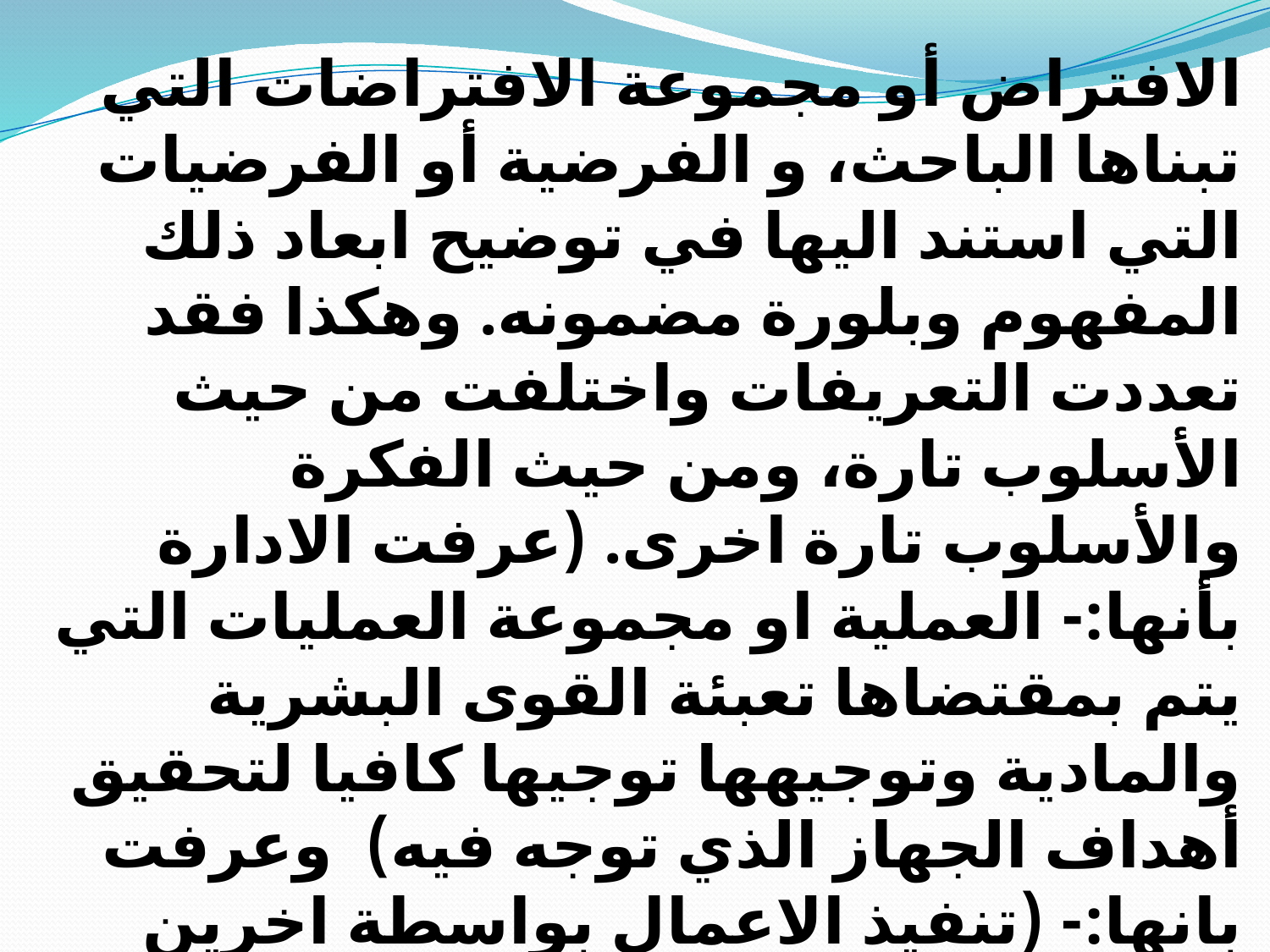

الافتراض أو مجموعة الافتراضات التي تبناها الباحث، و الفرضية أو الفرضيات التي استند اليها في توضيح ابعاد ذلك المفهوم وبلورة مضمونه. وهكذا فقد تعددت التعريفات واختلفت من حيث الأسلوب تارة، ومن حيث الفكرة والأسلوب تارة اخرى. (عرفت الادارة بأنها:- العملية او مجموعة العمليات التي يتم بمقتضاها تعبئة القوى البشرية والمادية وتوجيهها توجيها كافيا لتحقيق أهداف الجهاز الذي توجه فيه)  وعرفت بانها:- (تنفيذ الاعمال بواسطة اخرين عن طريق تخطيط وتنظيم وتوجيه ورقابة مجهوداتهم) وهناك من يعرفها بانها: (توفير نوع من التعاون والتنسيق بين الجهود البشرية المختلفة من اجل تحقيقهدف معین).